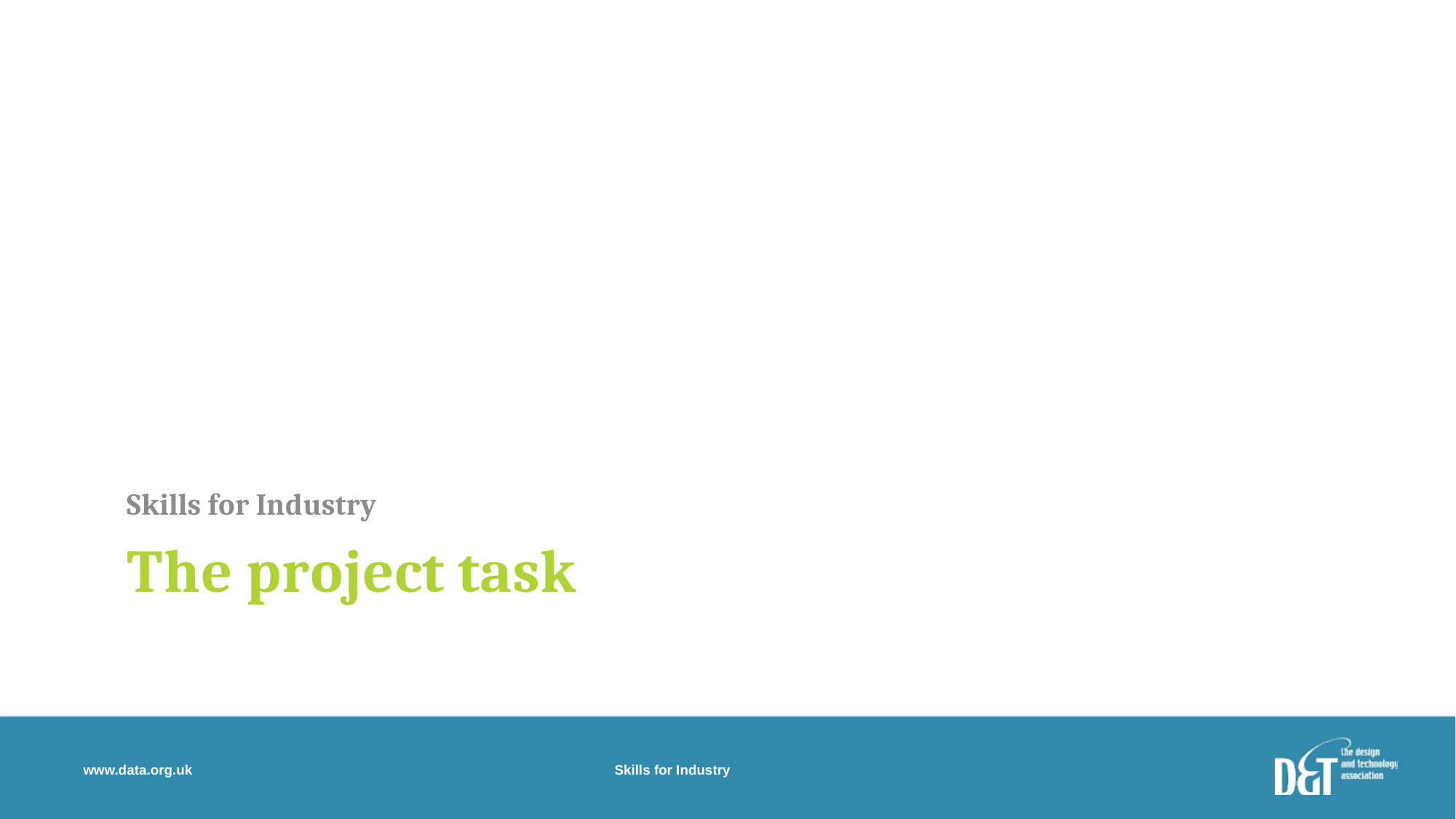

Skills for Industry
# The project task